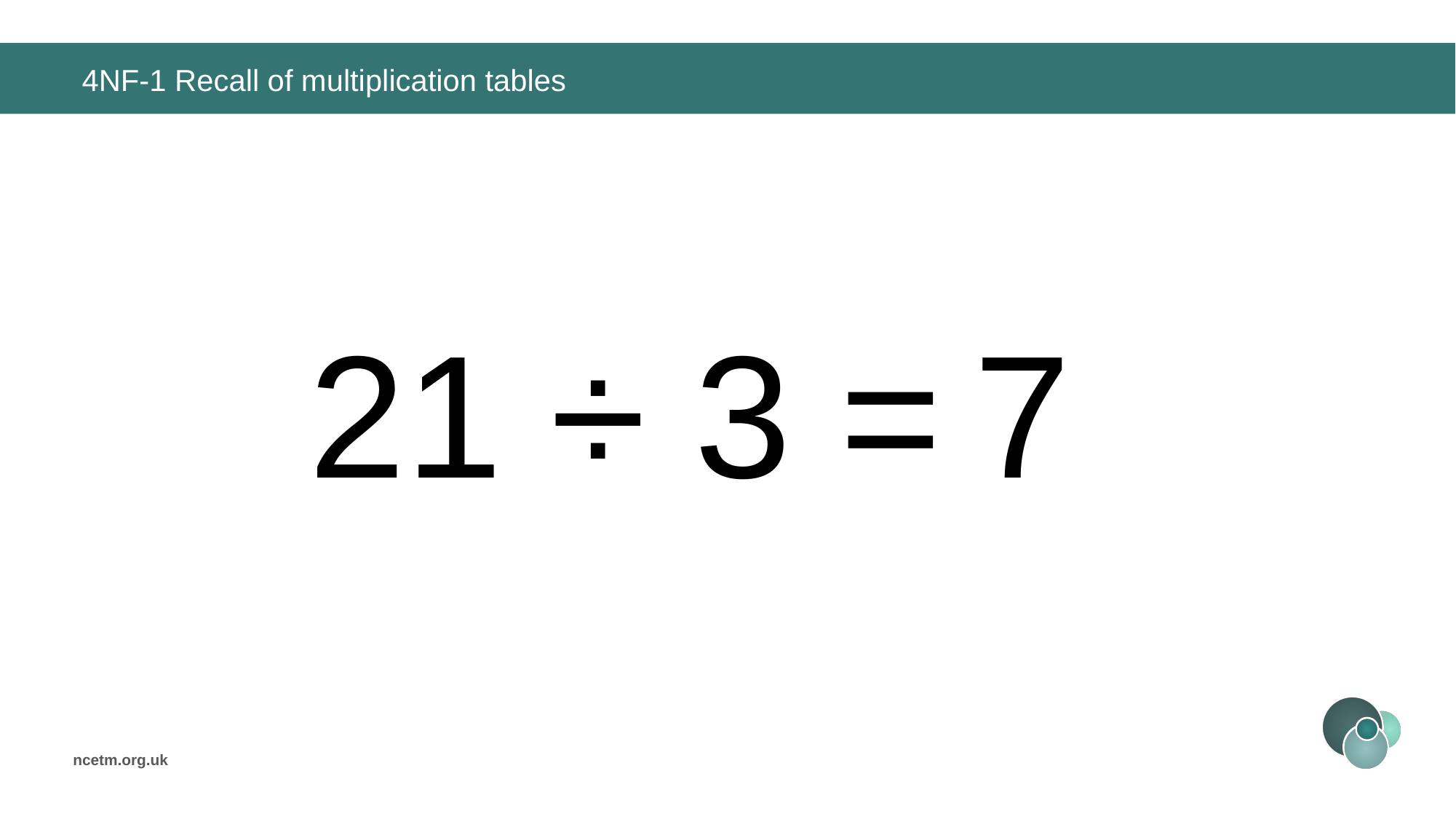

# 4NF-1 Recall of multiplication tables
21 ÷ 3 =
7